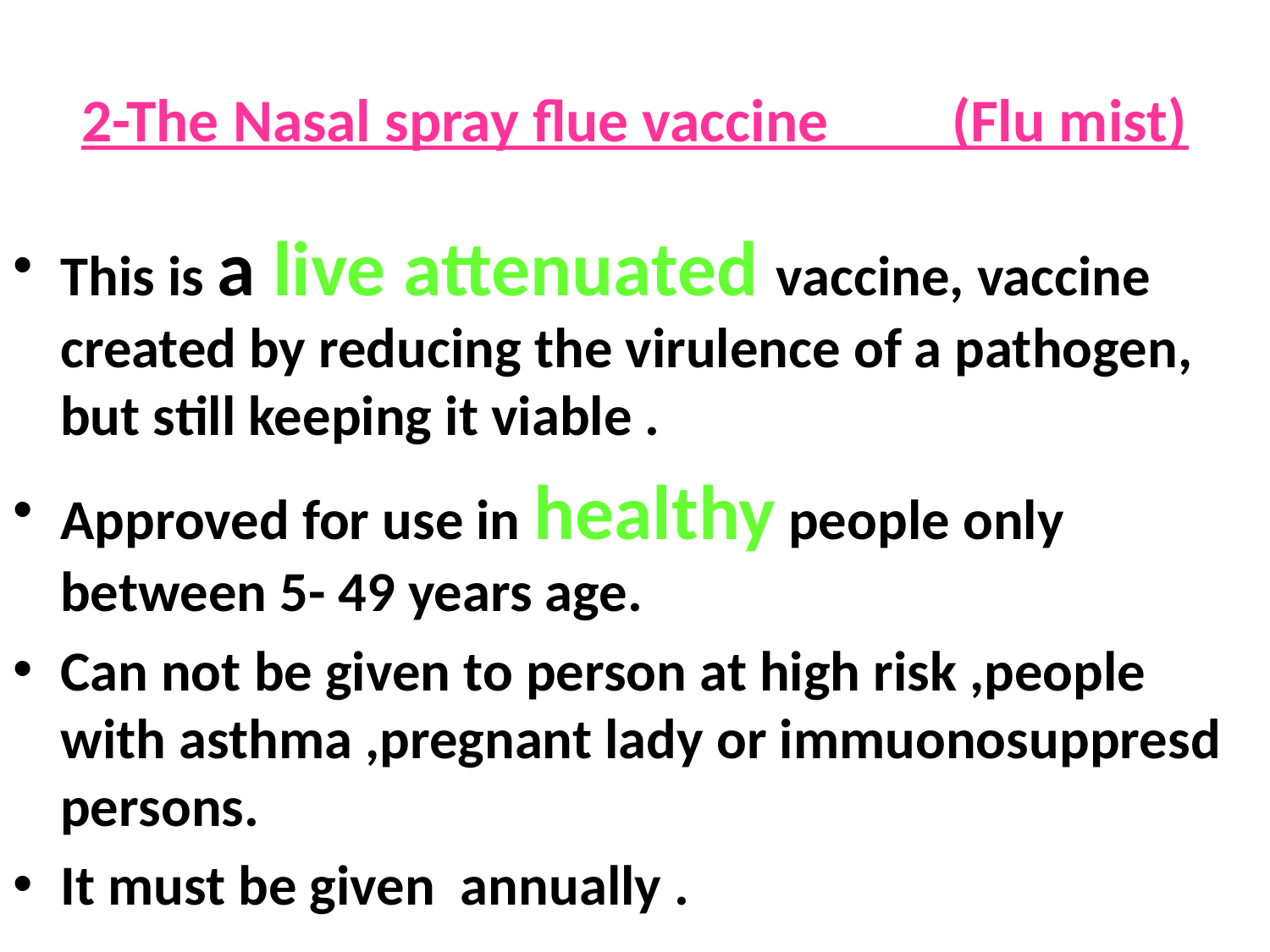

# 2-The Nasal spray flue vaccine         (Flu mist)
This is a live attenuated vaccine, vaccine created by reducing the virulence of a pathogen, but still keeping it viable .
Approved for use in healthy people only between 5- 49 years age.
Can not be given to person at high risk ,people with asthma ,pregnant lady or immuonosuppresd persons.
It must be given  annually .